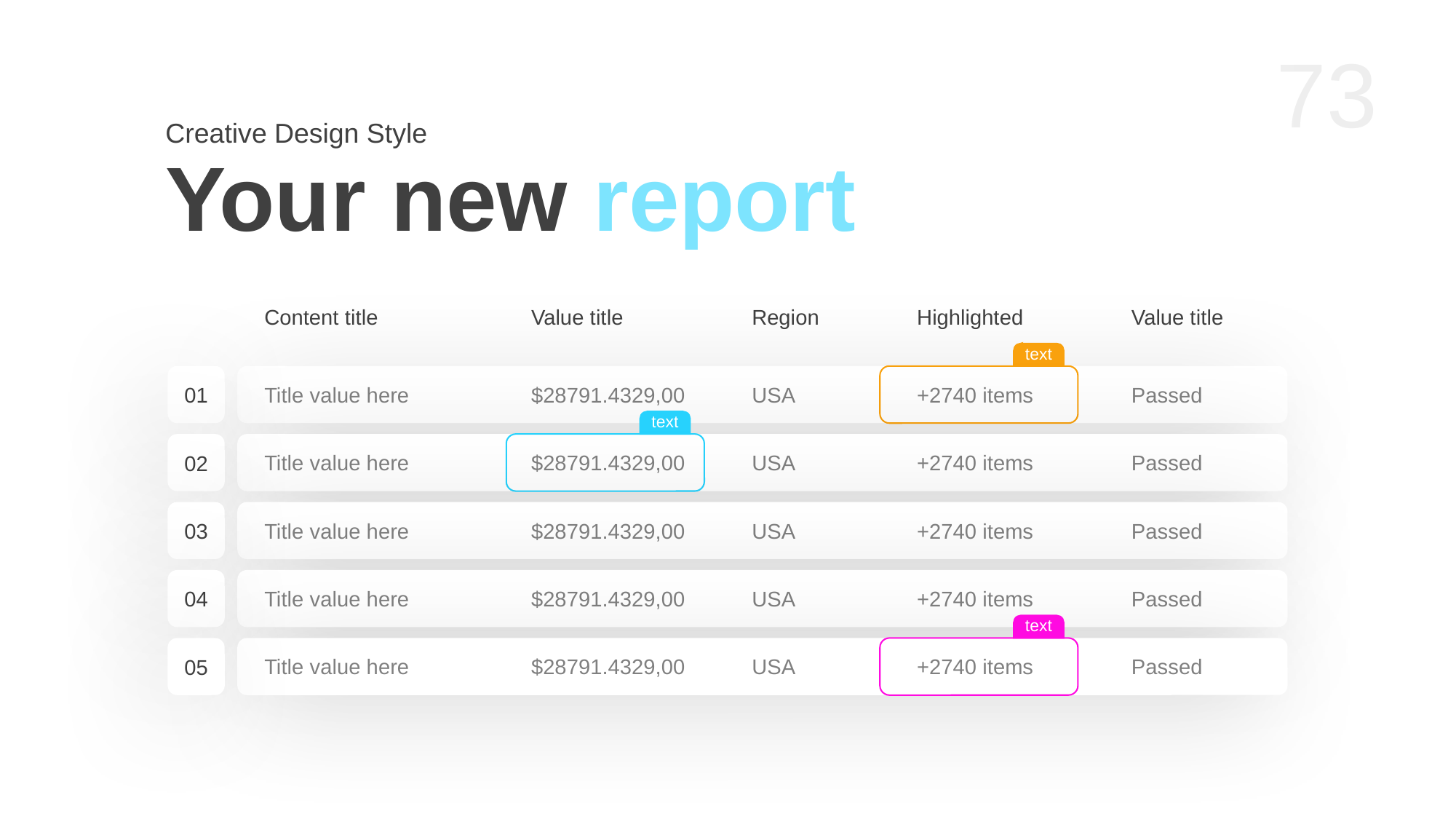

Creative Design Style
Your new report
Content title
Value title
Region
Highlighted
Value title
text

Title value here
$28791.4329,00
USA
+2740 items
Passed
01
text

Title value here
$28791.4329,00
USA
+2740 items
Passed
02
03

Title value here
$28791.4329,00
USA
+2740 items
Passed
04

Title value here
$28791.4329,00
USA
+2740 items
Passed
text

Title value here
$28791.4329,00
USA
+2740 items
Passed
05